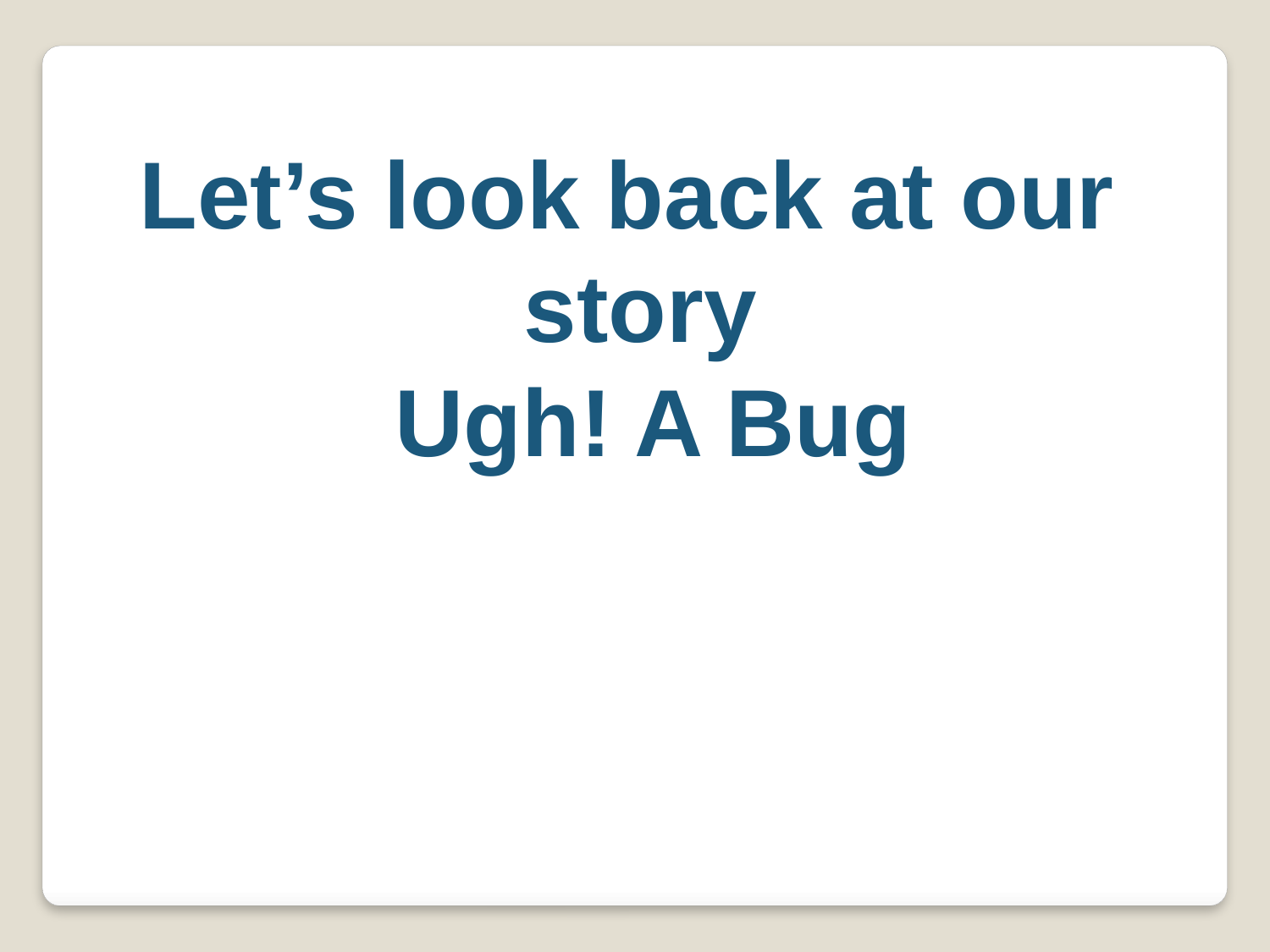

Let’s look back at our
story
 Ugh! A Bug